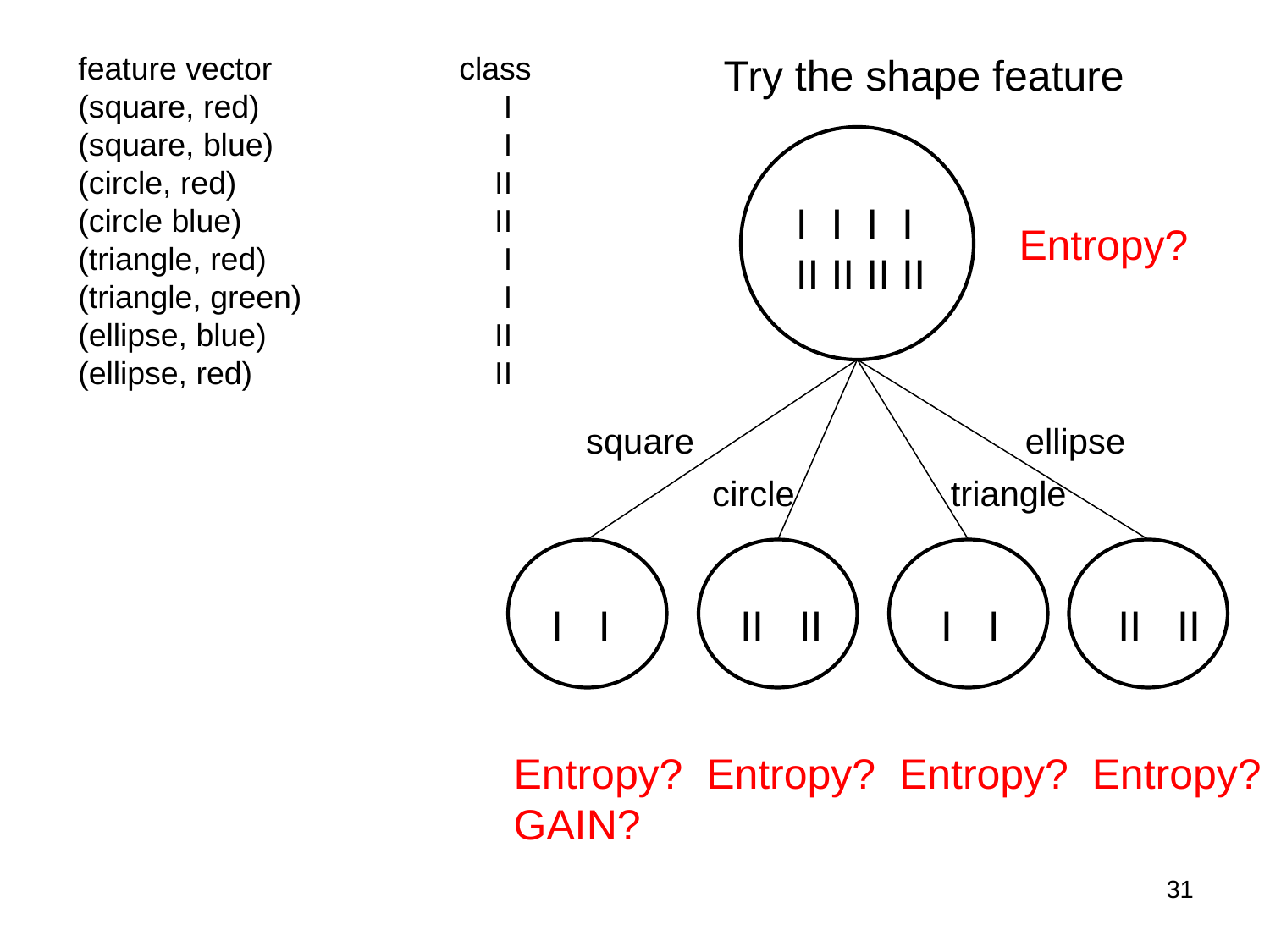

feature vector		class
(square, red)		     I
(square, blue)		     I
(circle, red)		    II
(circle blue)		    II
(triangle, red)		     I
(triangle, green)		     I
(ellipse, blue)		    II
(ellipse, red)		    II
Try the shape feature

I  I  I  I
II II II II
Entropy?
square                                  ellipse
circle                triangle

I   I           II   II          I   I          II   II
Entropy?  Entropy?  Entropy?  Entropy?
GAIN?
31